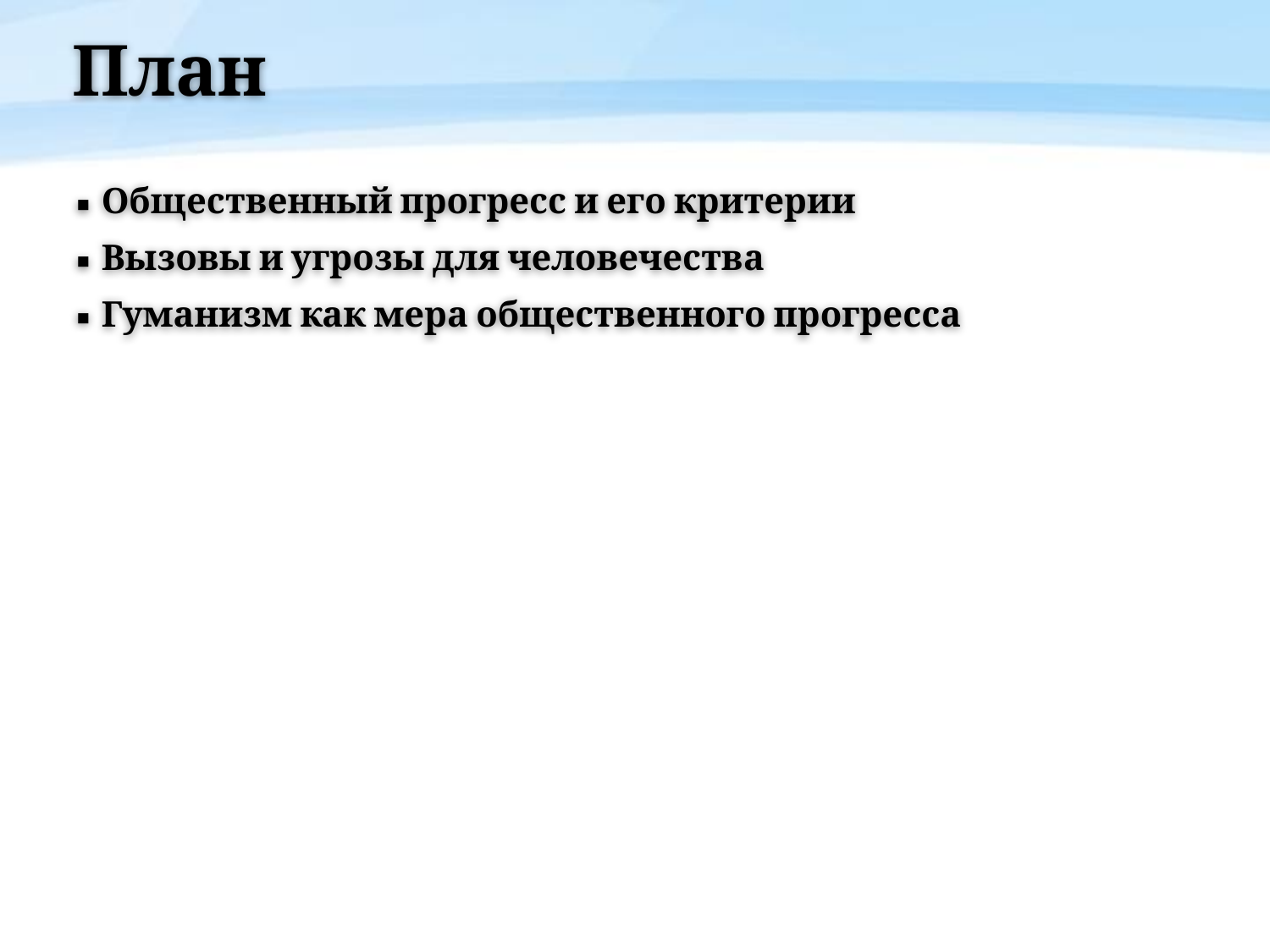

# План
Общественный прогресс и его критерии
Вызовы и угрозы для человечества
Гуманизм как мера общественного прогресса